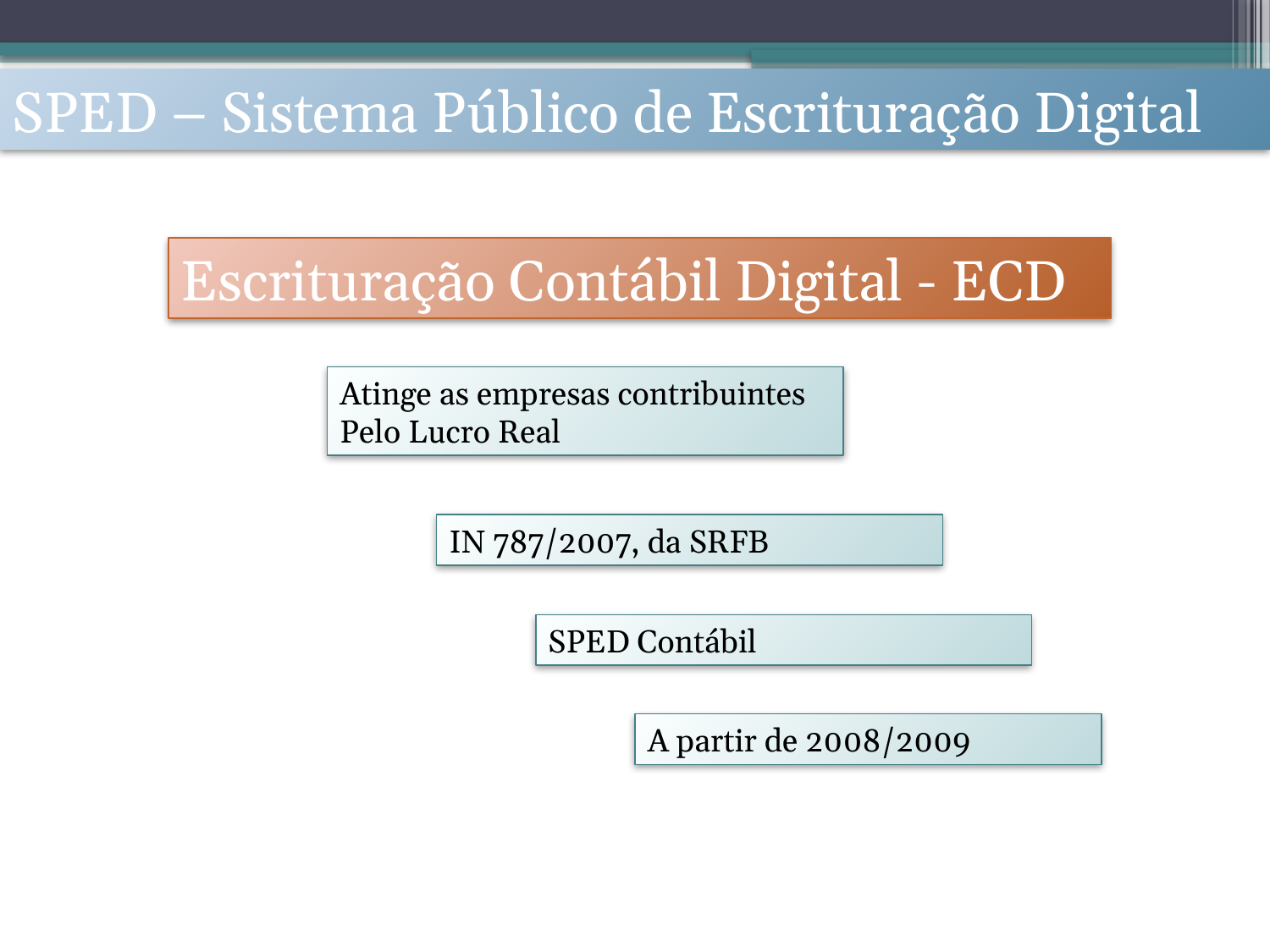

SPED – Sistema Público de Escrituração Digital
Escrituração Contábil Digital - ECD
Atinge as empresas contribuintes Pelo Lucro Real
IN 787/2007, da SRFB
SPED Contábil
A partir de 2008/2009